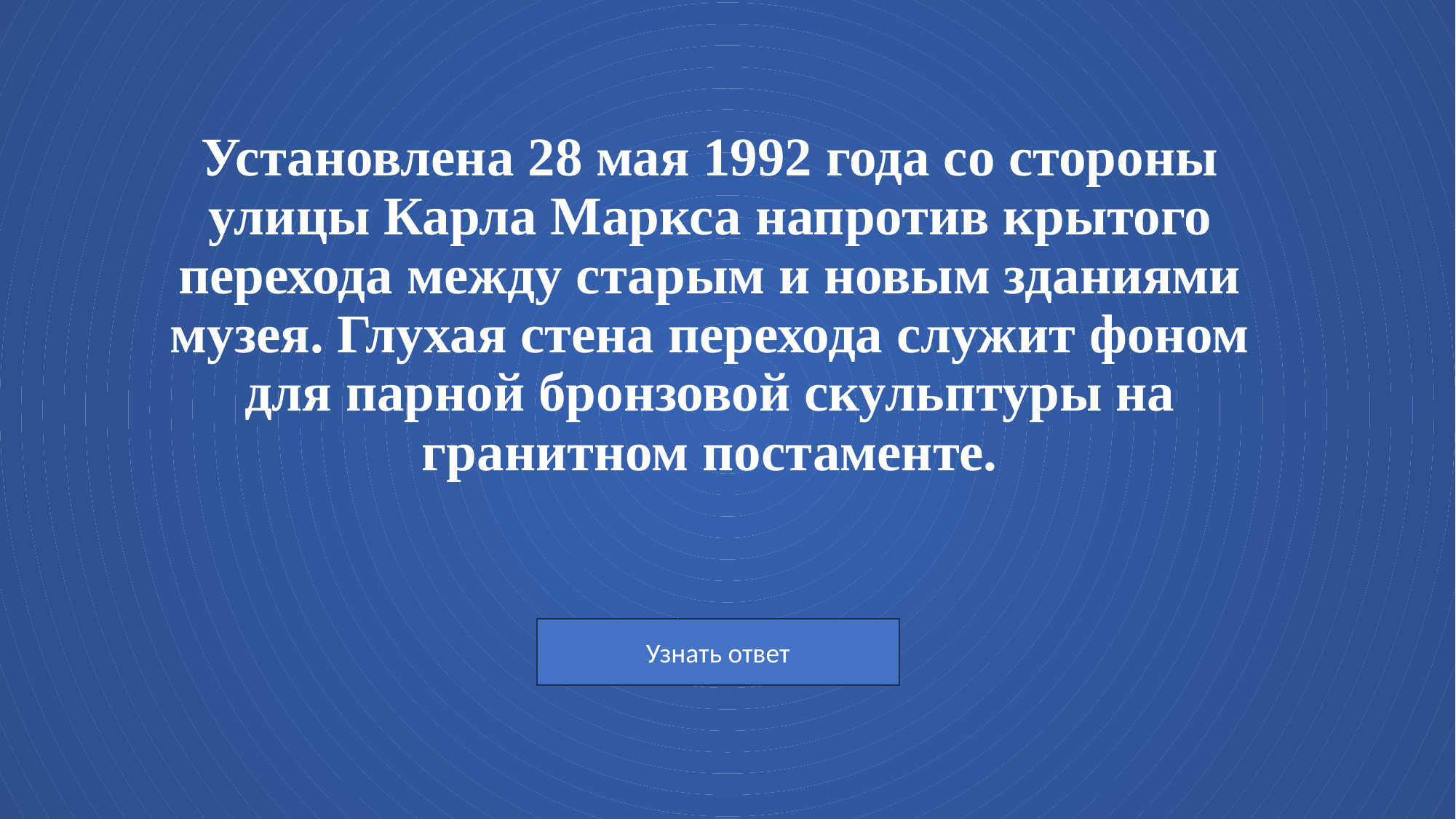

# Установлена 28 мая 1992 года со стороны улицы Карла Маркса напротив крытого перехода между старым и новым зданиями музея. Глухая стена перехода служит фоном для парной бронзовой скульптуры на гранитном постаменте.